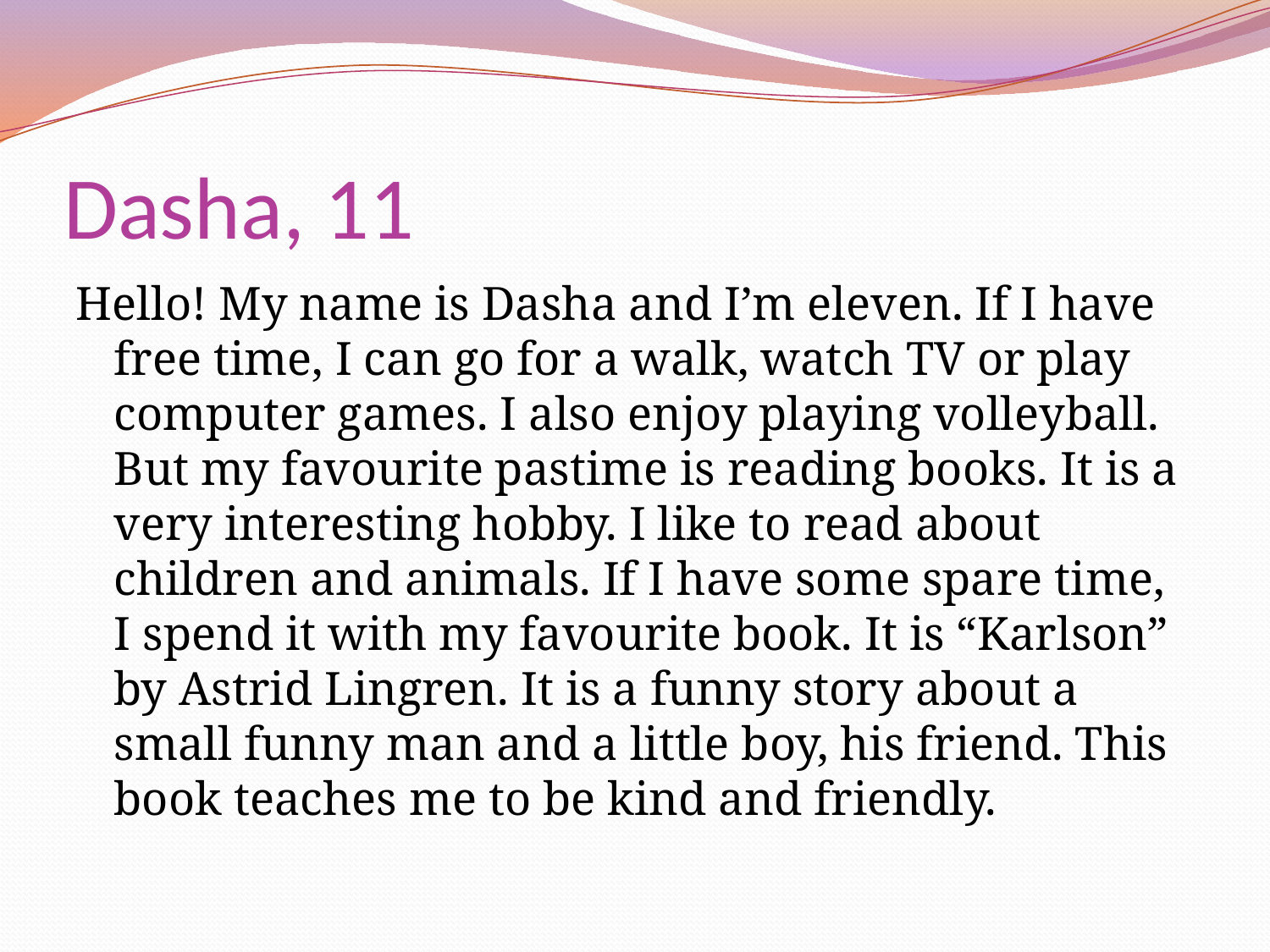

# Dasha, 11
Hello! My name is Dasha and I’m eleven. If I have free time, I can go for a walk, watch TV or play computer games. I also enjoy playing volleyball. But my favourite pastime is reading books. It is a very interesting hobby. I like to read about children and animals. If I have some spare time, I spend it with my favourite book. It is “Karlson” by Astrid Lingren. It is a funny story about a small funny man and a little boy, his friend. This book teaches me to be kind and friendly.